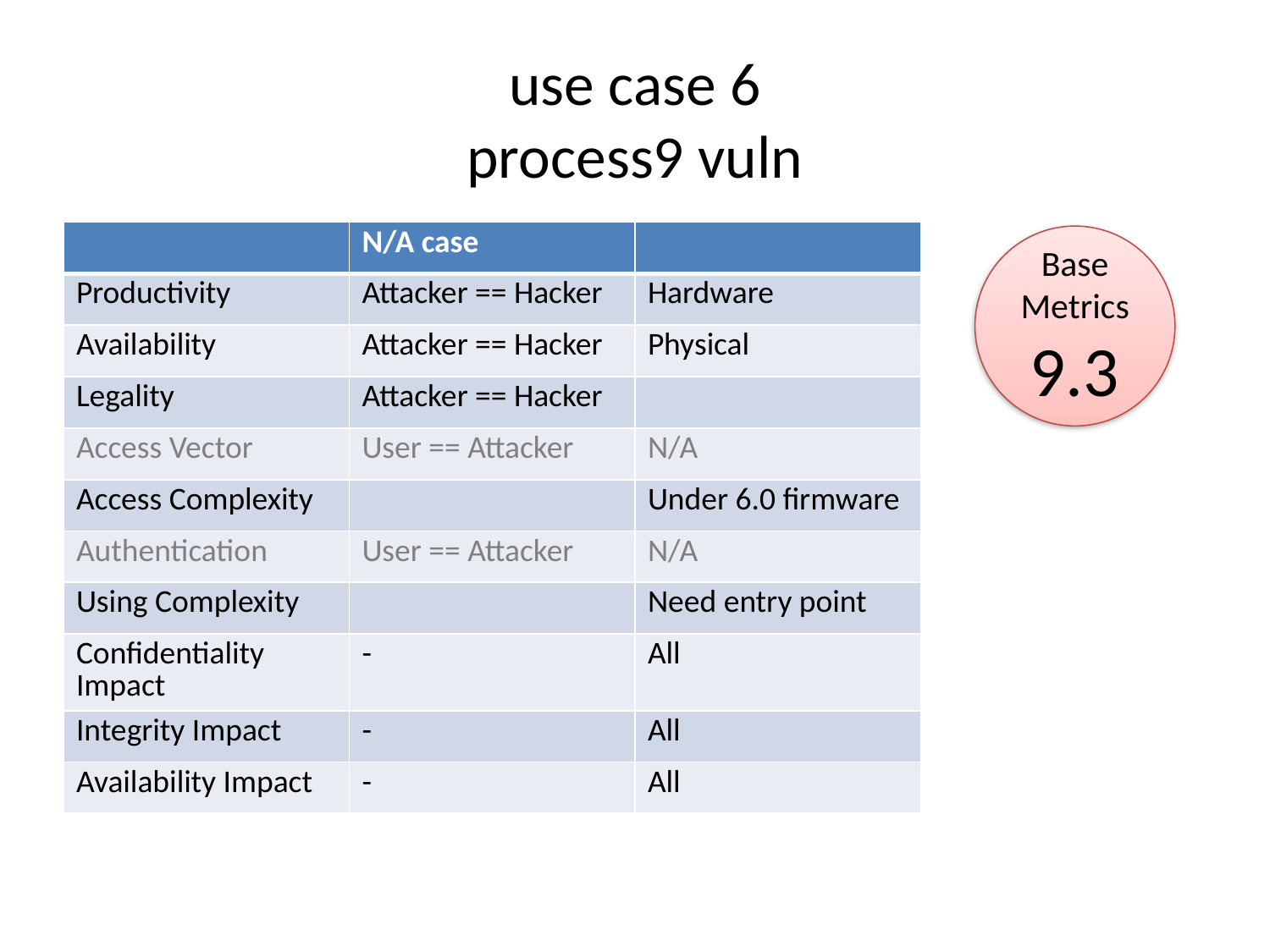

# use case 6 process9 vuln
|  | N/A case |  |
| --- | --- | --- |
| Productivity | Attacker == Hacker | Hardware |
| Availability | Attacker == Hacker | Physical |
| Legality | Attacker == Hacker |  |
| Access Vector | User == Attacker | N/A |
| Access Complexity |  | Under 6.0 firmware |
| Authentication | User == Attacker | N/A |
| Using Complexity |  | Need entry point |
| Confidentiality Impact | - | All |
| Integrity Impact | - | All |
| Availability Impact | - | All |
Base Metrics
9.3